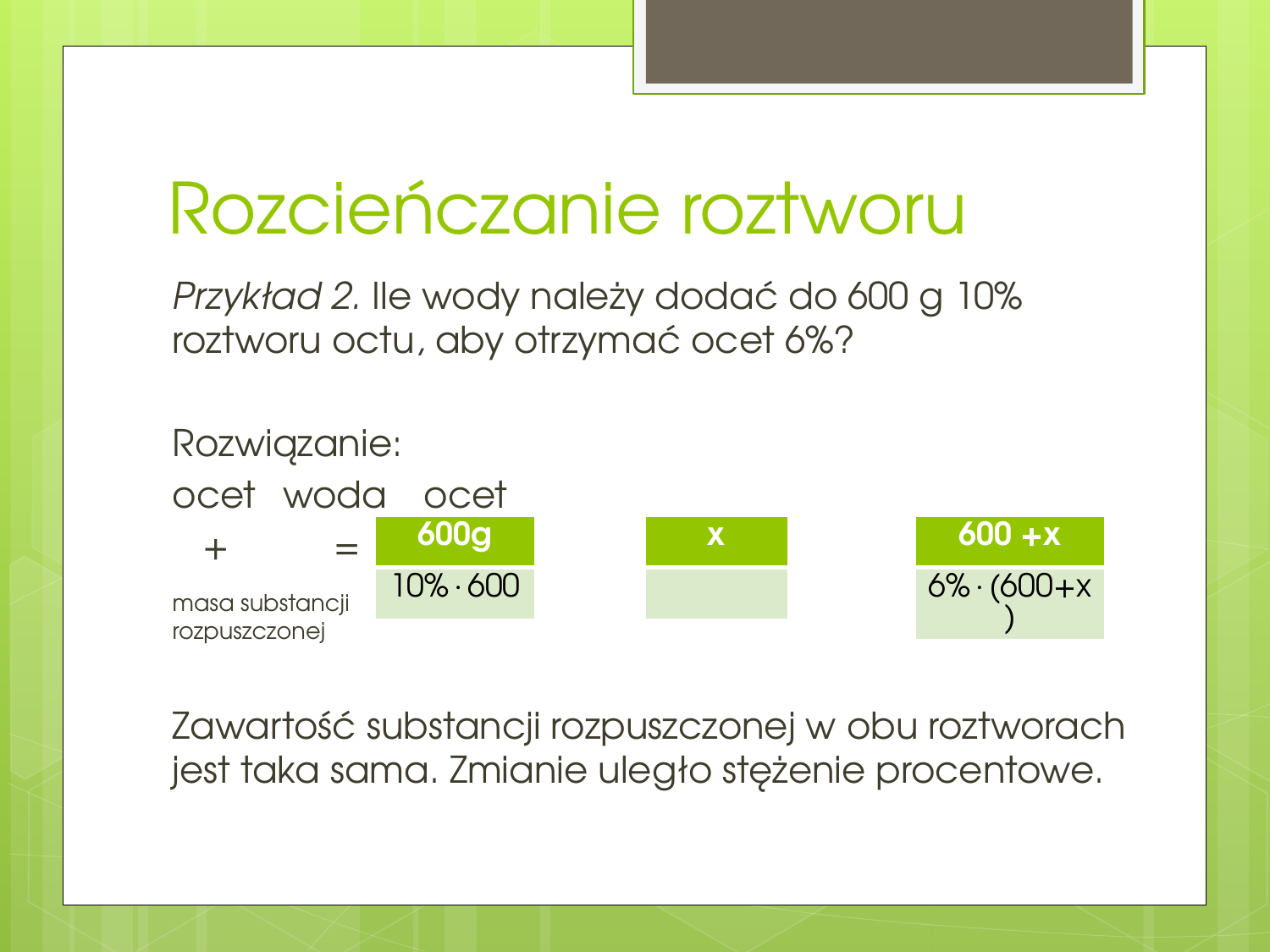

# Rozcieńczanie roztworu
Przykład 2. Ile wody należy dodać do 600 g 10% roztworu octu, aby otrzymać ocet 6%?

Rozwiązanie:
		ocet		woda		   ocet
			   +		     =

masa substancji
rozpuszczonej

Zawartość substancji rozpuszczonej w obu roztworach jest taka sama. Zmianie uległo stężenie procentowe.
| 600g |
| --- |
| 10%⋅600 |
| x |
| --- |
|  |
| 600 +x |
| --- |
| 6%⋅(600+x) |